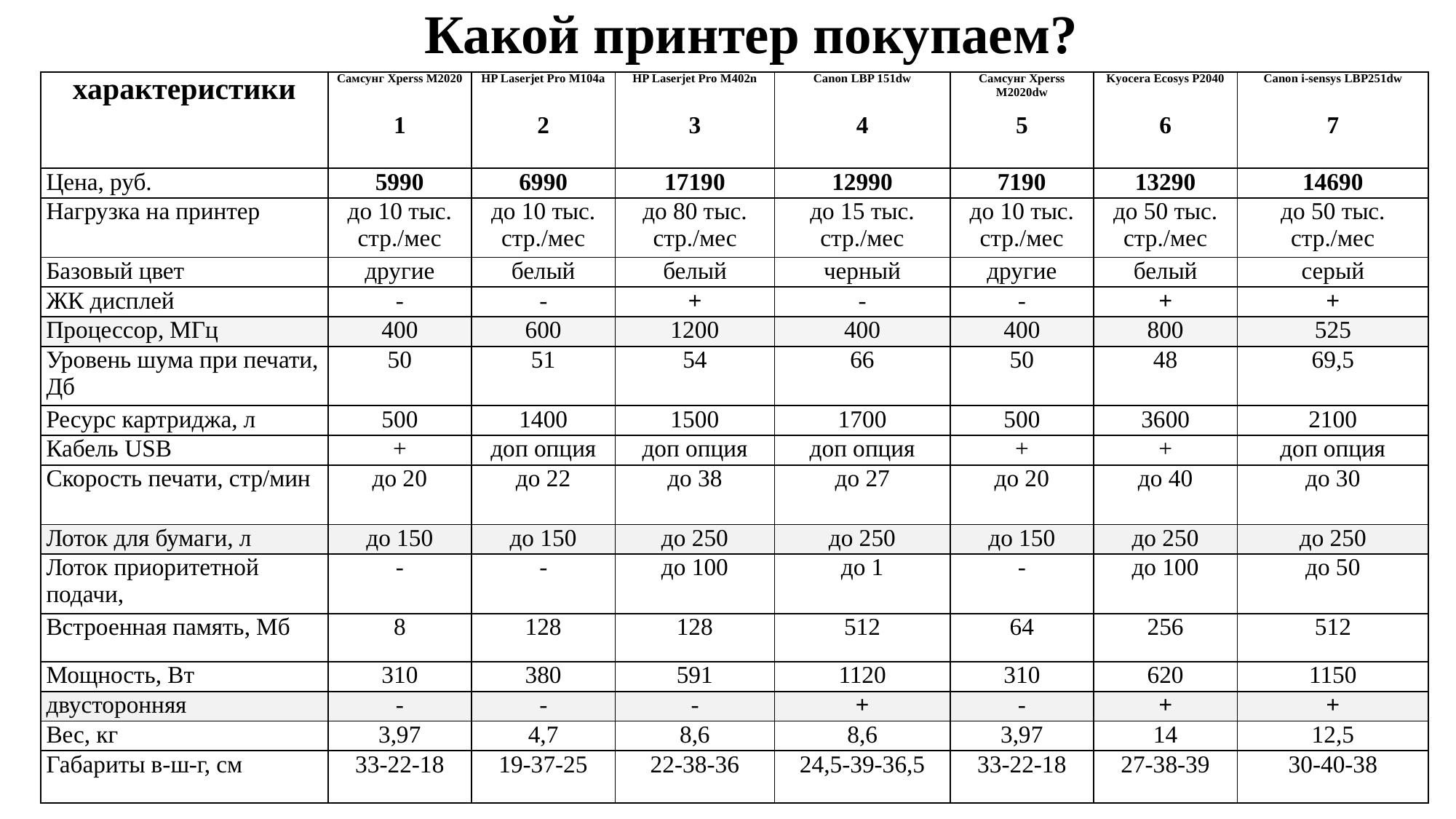

# Какой принтер покупаем?
| характеристики | Самсунг Xperss M2020 1 | HP Laserjet Pro M104a 2 | HP Laserjet Pro M402n 3 | Canon LBP 151dw 4 | Самсунг Xperss M2020dw 5 | Kyocera Ecosys P2040 6 | Canon i-sensys LBP251dw 7 |
| --- | --- | --- | --- | --- | --- | --- | --- |
| Цена, руб. | 5990 | 6990 | 17190 | 12990 | 7190 | 13290 | 14690 |
| Нагрузка на принтер | до 10 тыс. стр./мес | до 10 тыс. стр./мес | до 80 тыс. стр./мес | до 15 тыс. стр./мес | до 10 тыс. стр./мес | до 50 тыс. стр./мес | до 50 тыс. стр./мес |
| Базовый цвет | другие | белый | белый | черный | другие | белый | серый |
| ЖК дисплей | - | - | + | - | - | + | + |
| Процессор, МГц | 400 | 600 | 1200 | 400 | 400 | 800 | 525 |
| Уровень шума при печати, Дб | 50 | 51 | 54 | 66 | 50 | 48 | 69,5 |
| Ресурс картриджа, л | 500 | 1400 | 1500 | 1700 | 500 | 3600 | 2100 |
| Кабель USB | + | доп опция | доп опция | доп опция | + | + | доп опция |
| Скорость печати, стр/мин | до 20 | до 22 | до 38 | до 27 | до 20 | до 40 | до 30 |
| Лоток для бумаги, л | до 150 | до 150 | до 250 | до 250 | до 150 | до 250 | до 250 |
| Лоток приоритетной подачи, | - | - | до 100 | до 1 | - | до 100 | до 50 |
| Встроенная память, Мб | 8 | 128 | 128 | 512 | 64 | 256 | 512 |
| Мощность, Вт | 310 | 380 | 591 | 1120 | 310 | 620 | 1150 |
| двусторонняя | - | - | - | + | - | + | + |
| Вес, кг | 3,97 | 4,7 | 8,6 | 8,6 | 3,97 | 14 | 12,5 |
| Габариты в-ш-г, см | 33-22-18 | 19-37-25 | 22-38-36 | 24,5-39-36,5 | 33-22-18 | 27-38-39 | 30-40-38 |
40